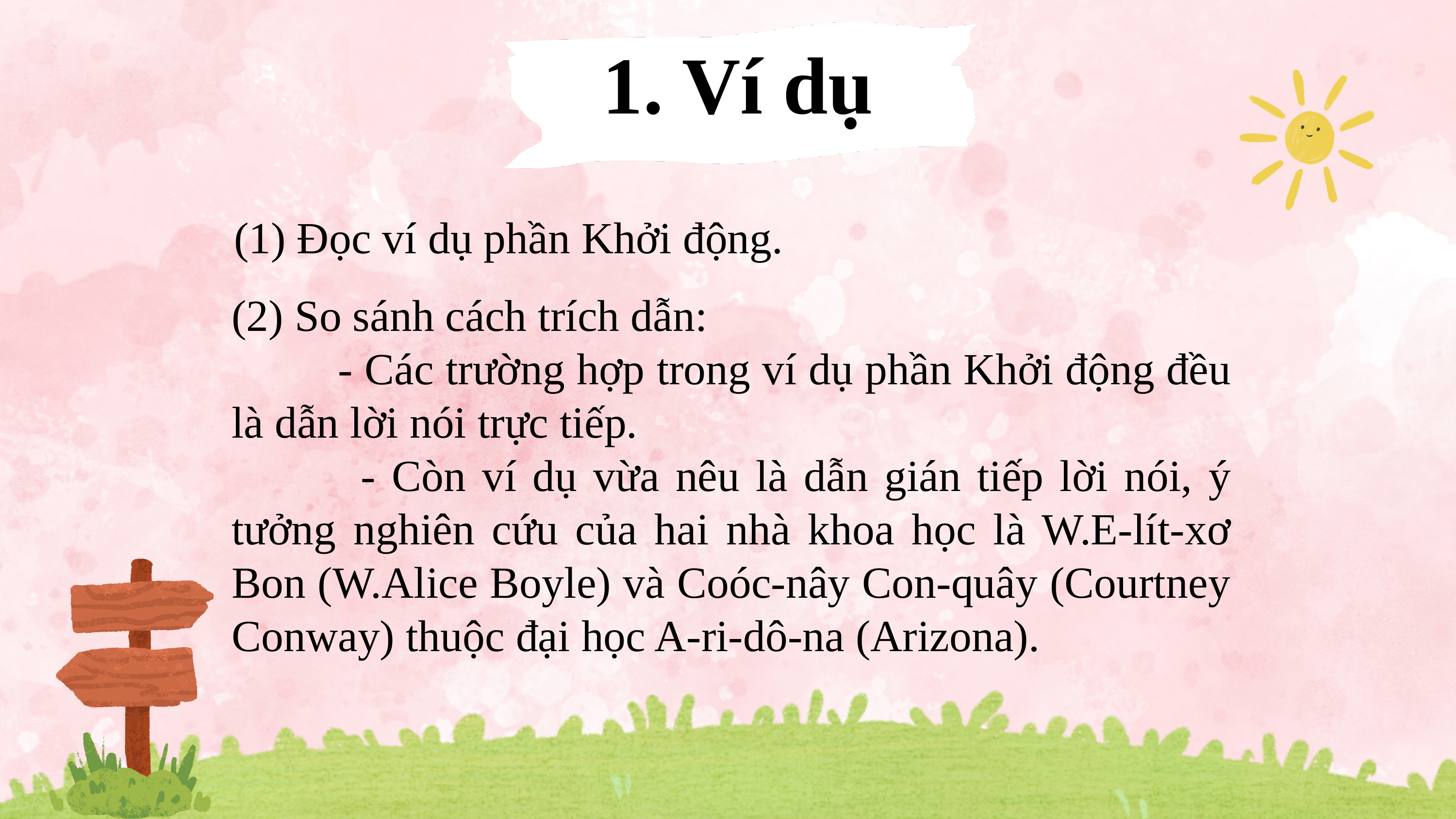

1. Ví dụ
 (1) Đọc ví dụ phần Khởi động.
(2) So sánh cách trích dẫn:
         - Các trường hợp trong ví dụ phần Khởi động đều là dẫn lời nói trực tiếp.
        - Còn ví dụ vừa nêu là dẫn gián tiếp lời nói, ý tưởng nghiên cứu của hai nhà khoa học là W.E-lít-xơ Bon (W.Alice Boyle) và Coóc-nây Con-quây (Courtney Conway) thuộc đại học A-ri-dô-na (Arizona).